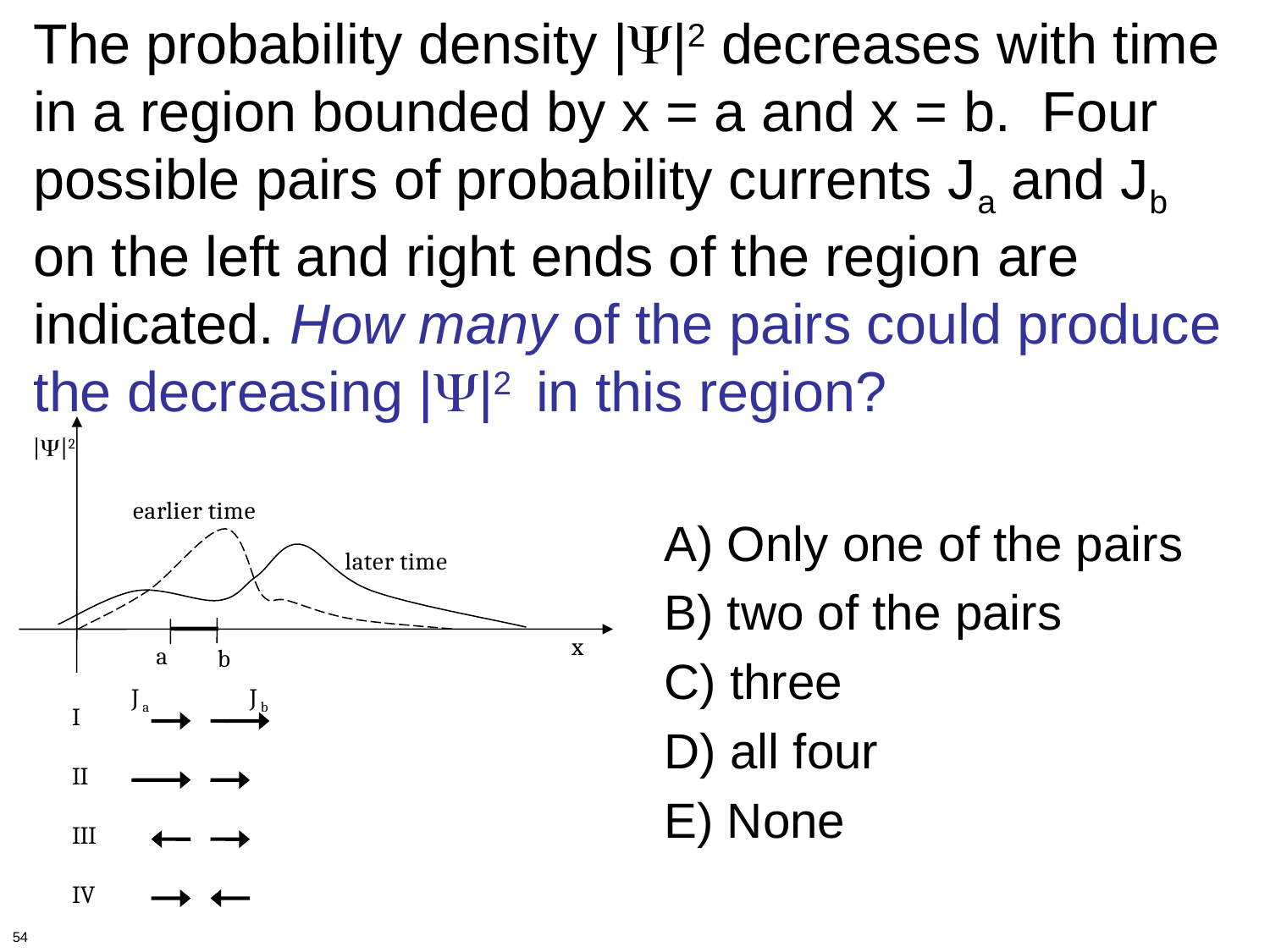

# The probability density |Ψ|2 decreases with time in a region bounded by x = a and x = b.  Four possible pairs of probability currents Ja and Jb on the left and right ends of the region are indicated. How many of the pairs could produce the decreasing |Ψ|2  in this region?

|Ψ|2
earlier time

later time

x
a
b
J a
J b
I

II

III

IV

A) Only one of the pairs
B) two of the pairs
C) three
D) all four
E) None
54